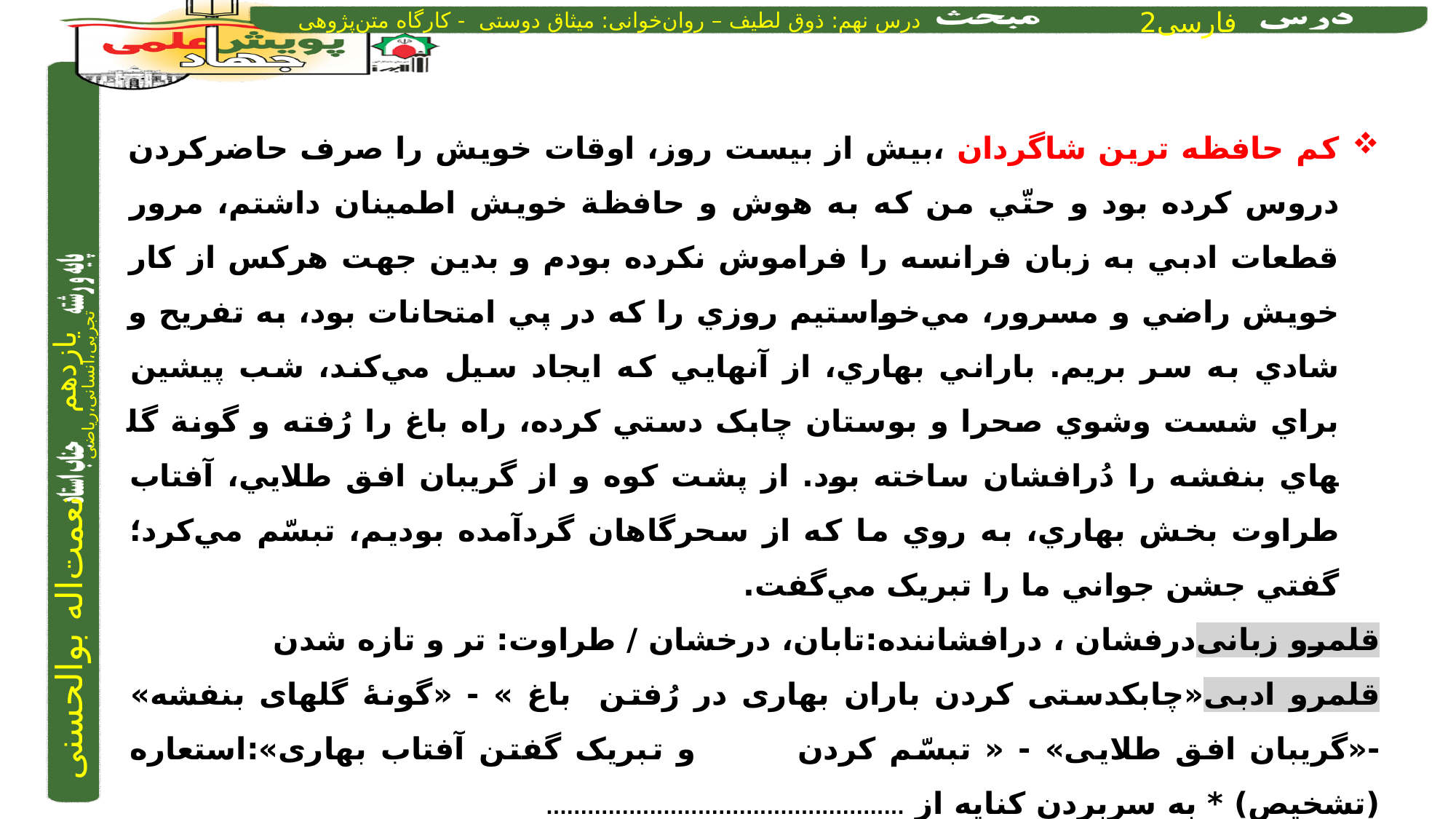

كم حافظه ترين شاگردان ،بیش از بیست روز، اوقات خويش را صرف حاضركردن دروس كرده بود و حتّي من كه به هوش و حافظة خويش اطمینان داشتم، مرور قطعات ادبي به زبان فرانسه را فراموش نكرده بودم و بدين جهت هركس از كار خويش راضي و مسرور، مي‌خواستیم روزي را كه در پي امتحانات بود، به تفريح و شادي به سر بريم. باراني بهاري، از آن­هايي كه ايجاد سیل مي‌كند، شب پیشین براي شست وشوي صحرا و بوستان چابک دستي كرده، راه باغ را رُفته و گونة گل­هاي بنفشه را دُرافشان ساخته بود. از پشت كوه و از گريبان افق طلايي، آفتاب طراوت بخش بهاري، به روي ما كه از سحرگاهان گردآمده بوديم، تبسّم مي‌كرد؛ گفتي جشن جواني ما را تبريک مي‌گفت.
قلمرو زبانی	درفشان ، درافشاننده:تابان، درخشان / طراوت: تر و تازه شدن
قلمرو ادبی	«چابک­دستی کردن باران بهاری در رُفتن  باغ » - «گونۀ گل­های بنفشه» -«گریبان افق طلایی» - « تبسّم کردن		و تبریک گفتن آفتاب بهاری»:استعاره (تشخیص) * به سربردن کنایه از ....................................................
قلمرو فکری	** مفهوم: تلاش برای موفقیت/اعتماد به نفس در موفقیّت/خشنودی ازموفقیّت/ شادی و خوشی/ زیبایی طبیعت بهار